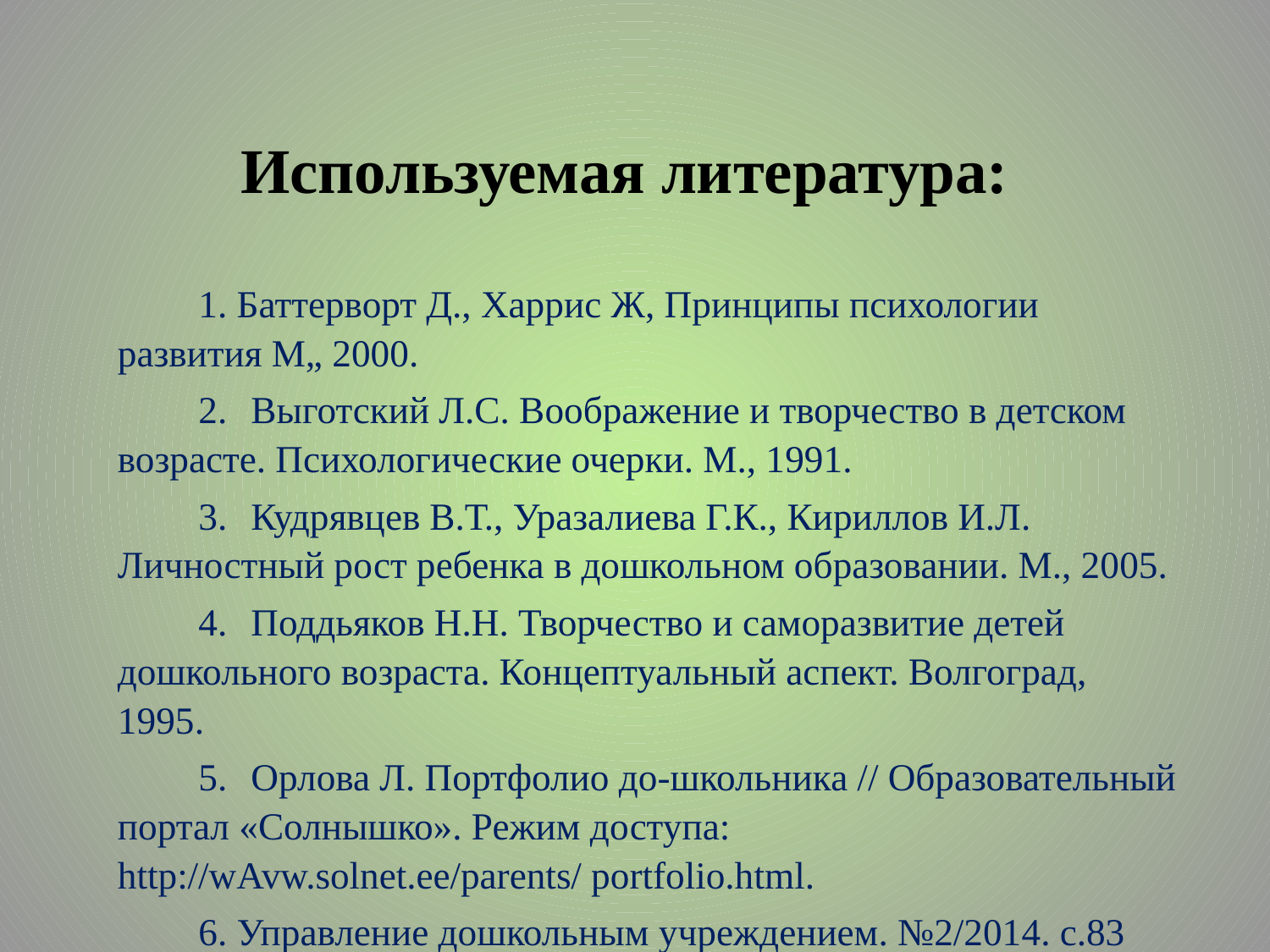

# Используемая литература:
1. Баттерворт Д., Харрис Ж, Принципы психологии развития М„ 2000.
2.	Выготский Л.С. Воображение и творчество в детском возрасте. Психологические очерки. М., 1991.
3.	Кудрявцев В.Т., Уразалиева Г.К., Кириллов И.Л. Личностный рост ребенка в дошкольном образовании. М., 2005.
4.	Поддьяков Н.Н. Творчество и саморазвитие детей дошкольного возраста. Концептуальный аспект. Волгоград, 1995.
5.	Орлова Л. Портфолио до-школьника // Образовательный портал «Солнышко». Режим доступа: http://wAvw.solnet.ee/parents/ portfolio.html.
6. Управление дошкольным учреждением. №2/2014. с.83